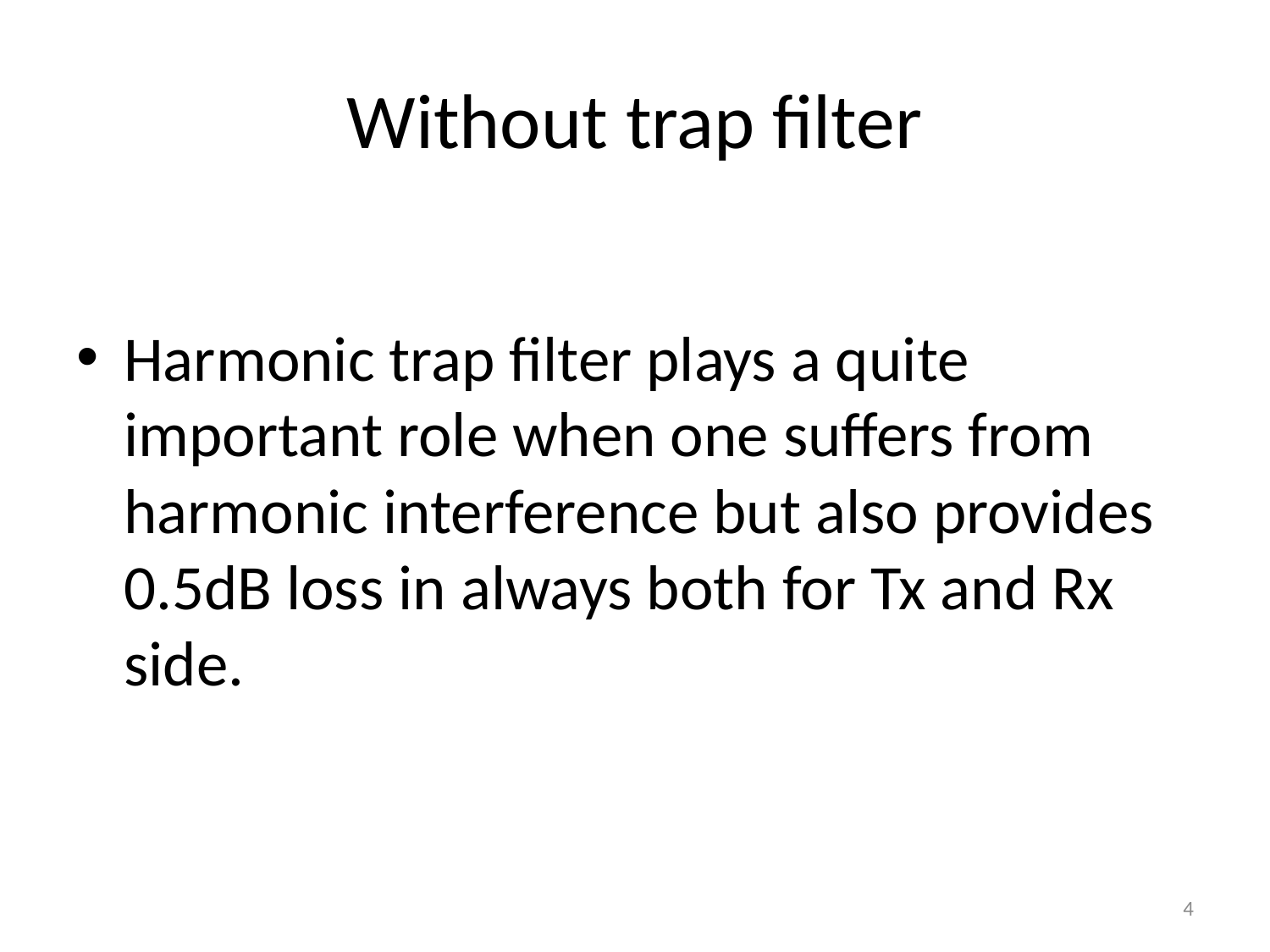

# Without trap filter

Harmonic trap filter plays a quite important role when one suffers from harmonic interference but also provides 0.5dB loss in always both for Tx and Rx side.
4